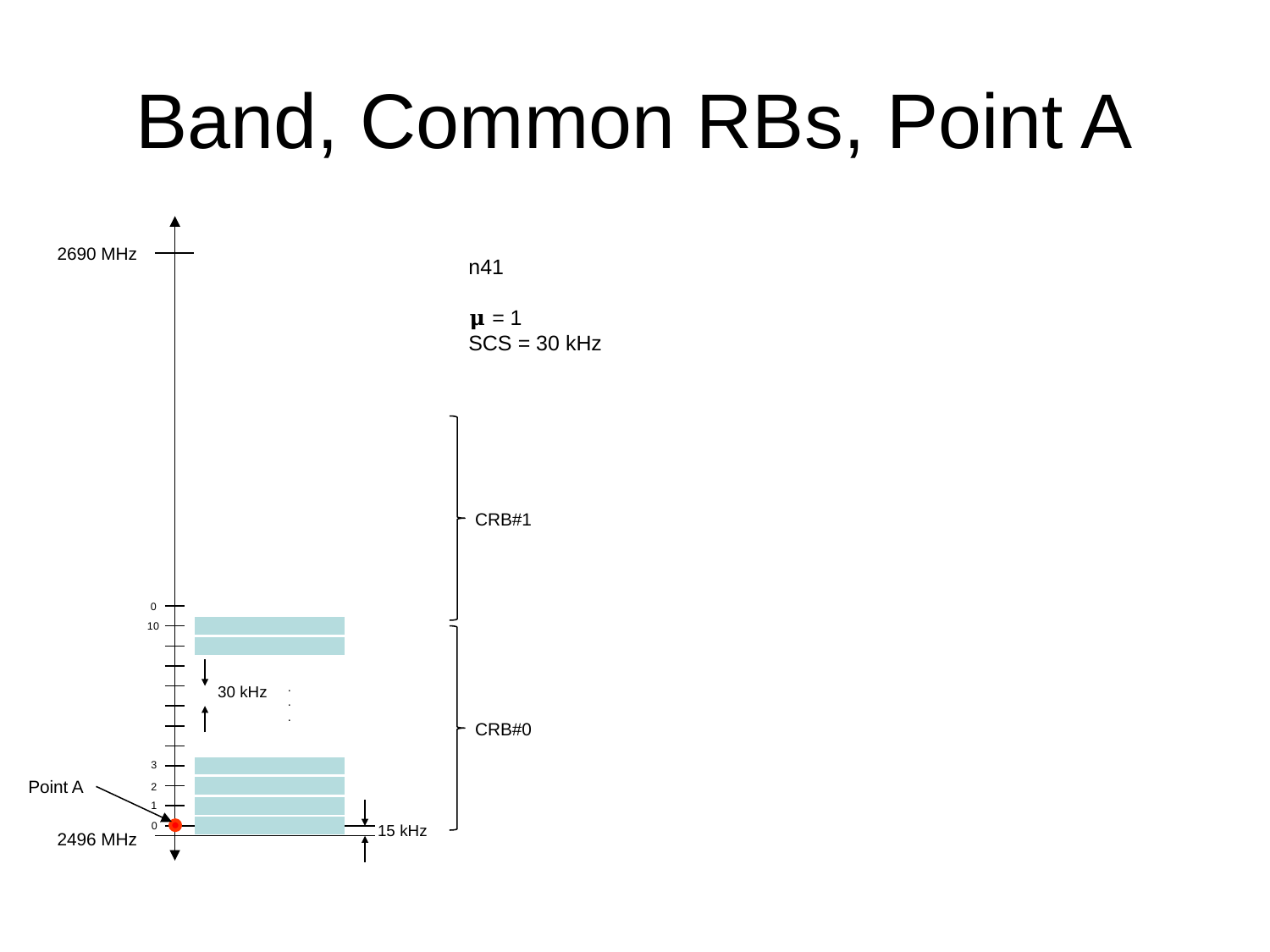

# Band, Common RBs, Point A
2690 MHz
n41

𝛍 = 1
SCS = 30 kHz

CRB#1
0
10

.
.
.
30 kHz
CRB#0
3
Point A
2
1
0
15 kHz

2496 MHz